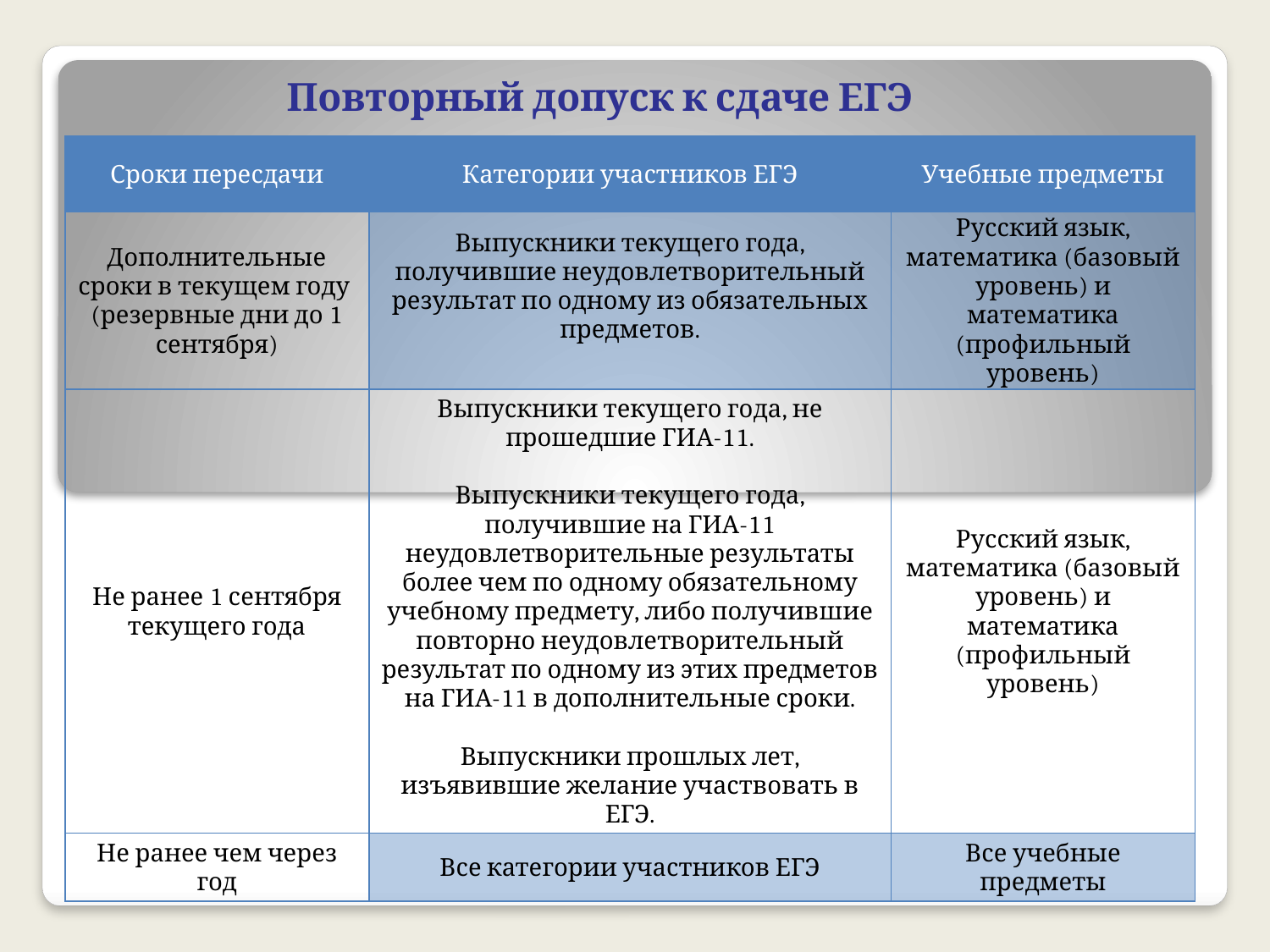

Повторный допуск к сдаче ЕГЭ
| Сроки пересдачи | Категории участников ЕГЭ | Учебные предметы |
| --- | --- | --- |
| Дополнительные сроки в текущем году (резервные дни до 1 сентября) | Выпускники текущего года, получившие неудовлетворительный результат по одному из обязательных предметов. | Русский язык, математика (базовый уровень) и математика (профильный уровень) |
| Не ранее 1 сентября текущего года | Выпускники текущего года, не прошедшие ГИА-11. Выпускники текущего года, получившие на ГИА-11 неудовлетворительные результаты более чем по одному обязательному учебному предмету, либо получившие повторно неудовлетворительный результат по одному из этих предметов на ГИА-11 в дополнительные сроки. Выпускники прошлых лет, изъявившие желание участвовать в ЕГЭ. | Русский язык, математика (базовый уровень) и математика (профильный уровень) |
| Не ранее чем через год | Все категории участников ЕГЭ | Все учебные предметы |